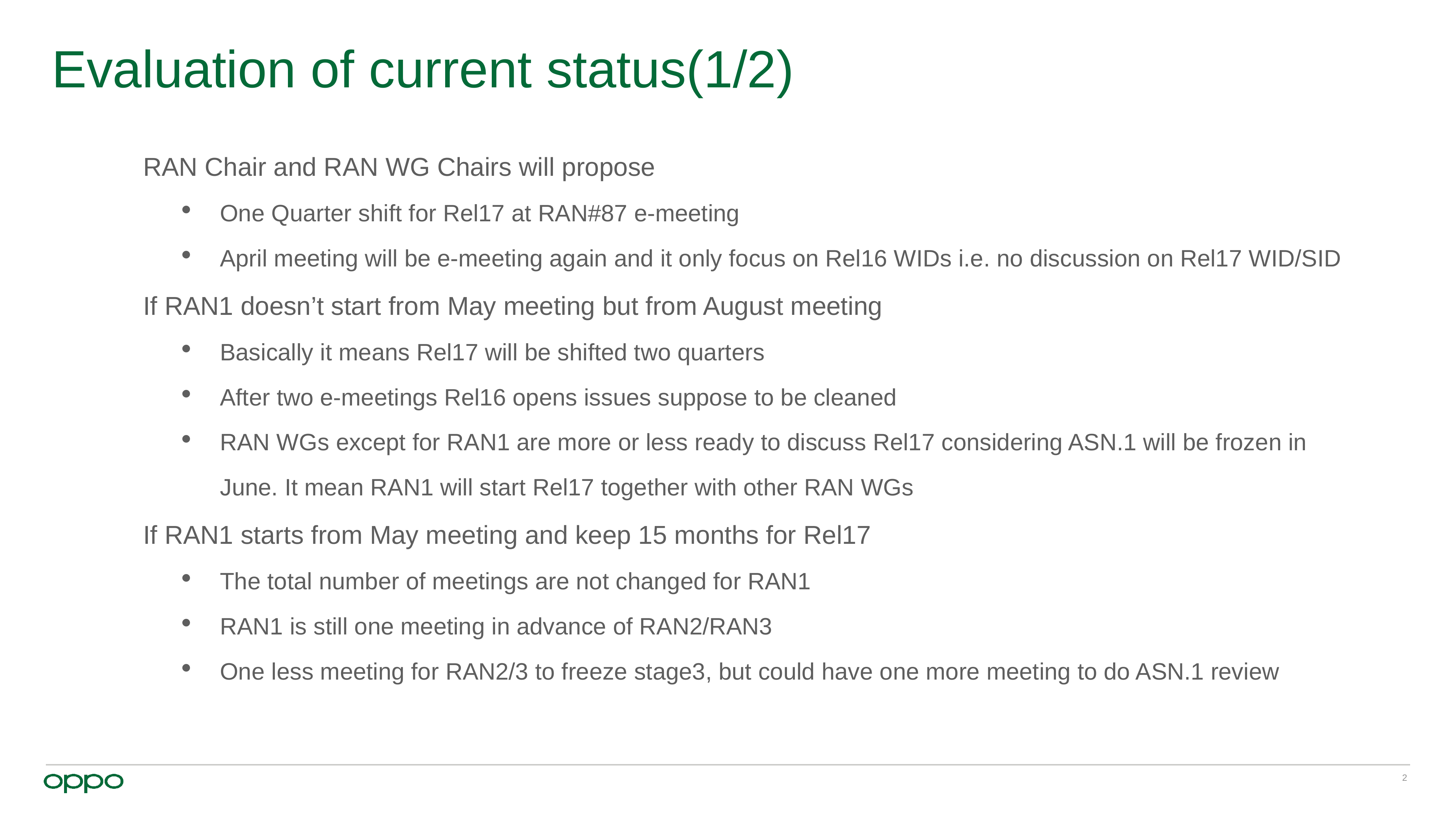

# Evaluation of current status(1/2)
RAN Chair and RAN WG Chairs will propose
One Quarter shift for Rel17 at RAN#87 e-meeting
April meeting will be e-meeting again and it only focus on Rel16 WIDs i.e. no discussion on Rel17 WID/SID
If RAN1 doesn’t start from May meeting but from August meeting
Basically it means Rel17 will be shifted two quarters
After two e-meetings Rel16 opens issues suppose to be cleaned
RAN WGs except for RAN1 are more or less ready to discuss Rel17 considering ASN.1 will be frozen in June. It mean RAN1 will start Rel17 together with other RAN WGs
If RAN1 starts from May meeting and keep 15 months for Rel17
The total number of meetings are not changed for RAN1
RAN1 is still one meeting in advance of RAN2/RAN3
One less meeting for RAN2/3 to freeze stage3, but could have one more meeting to do ASN.1 review